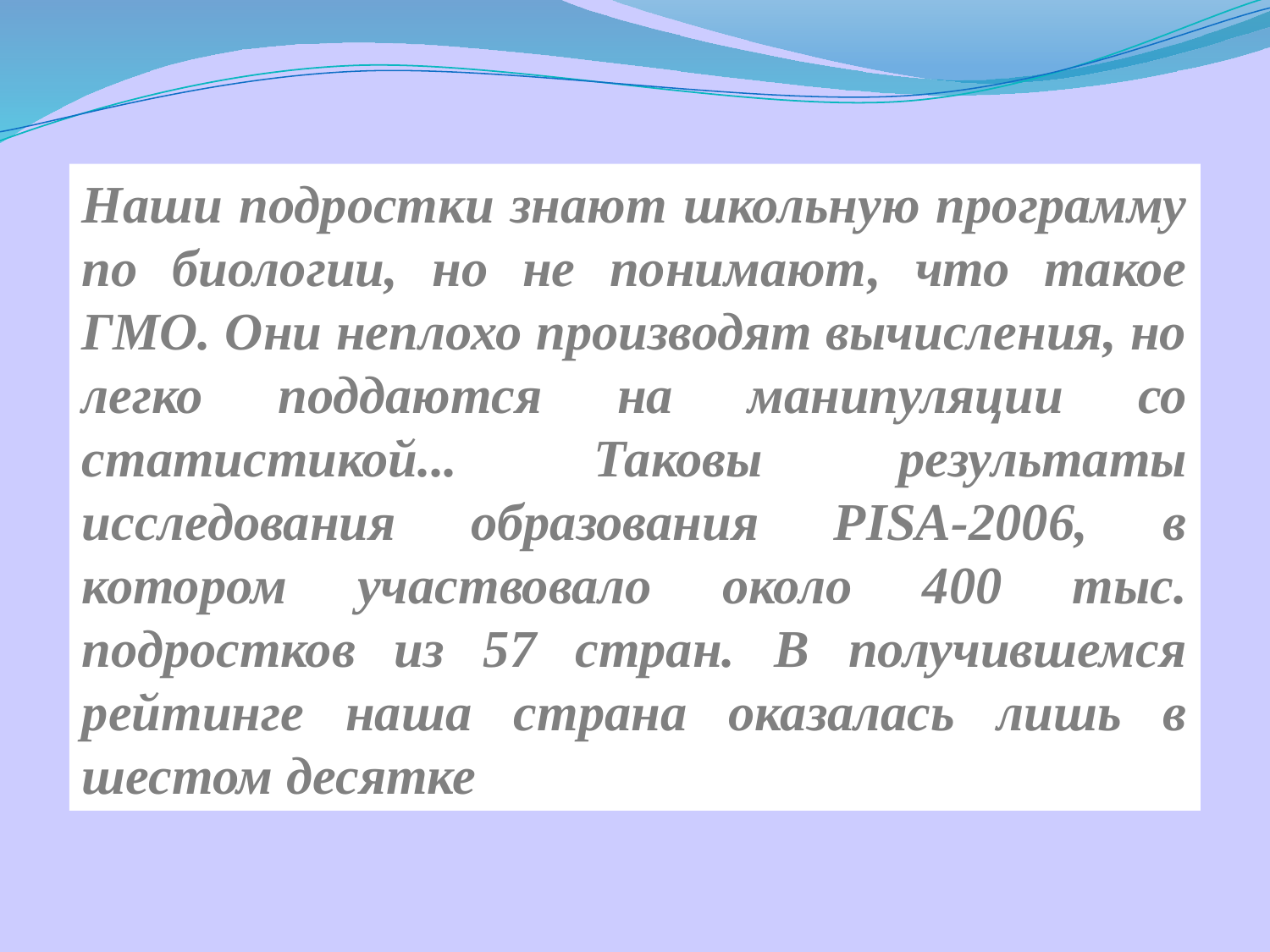

Наши подростки знают школьную программу по биологии, но не понимают, что такое ГМО. Они неплохо производят вычисления, но легко поддаются на манипуляции со статистикой... Таковы результаты исследования образования PISA-2006, в котором участвовало около 400 тыс. подростков из 57 стран. В получившемся рейтинге наша страна оказалась лишь в шестом десятке